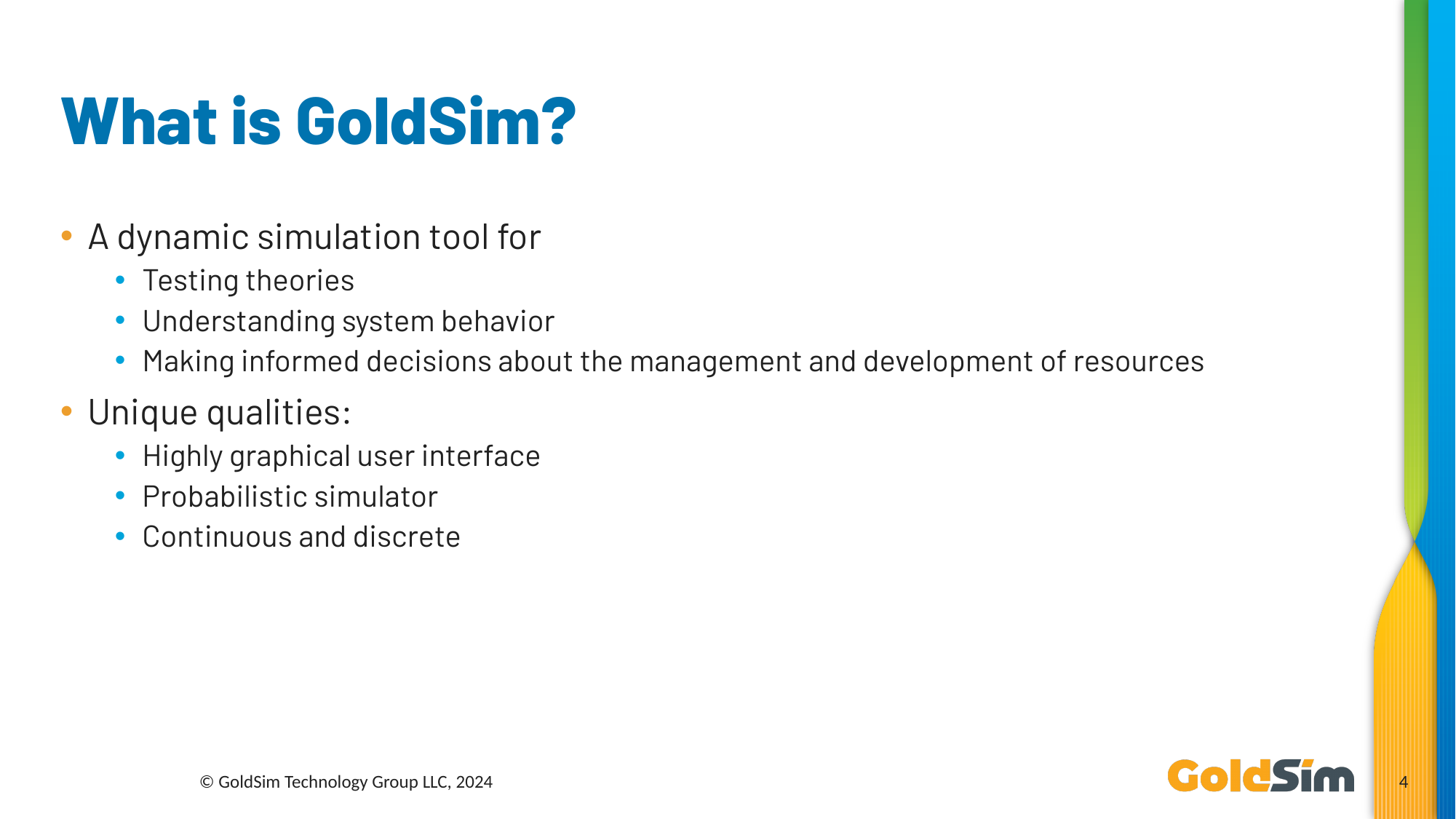

# What is GoldSim?
A dynamic simulation tool for
Testing theories
Understanding system behavior
Making informed decisions about the management and development of resources
Unique qualities:
Highly graphical user interface
Probabilistic simulator
Continuous and discrete

© GoldSim Technology Group LLC, 2024
4